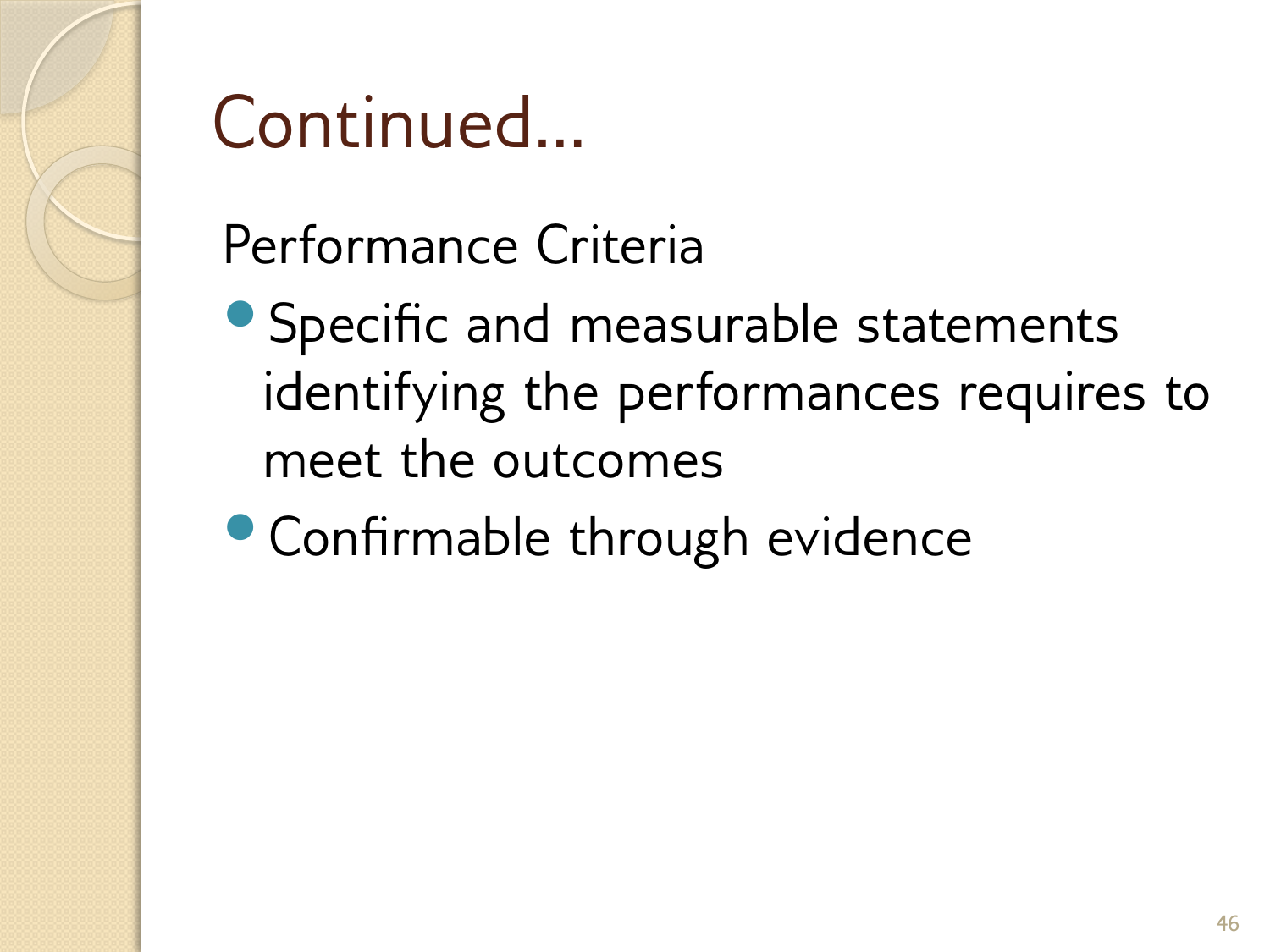

# Continued…
Performance Criteria
Specific and measurable statements identifying the performances requires to meet the outcomes
Confirmable through evidence

46